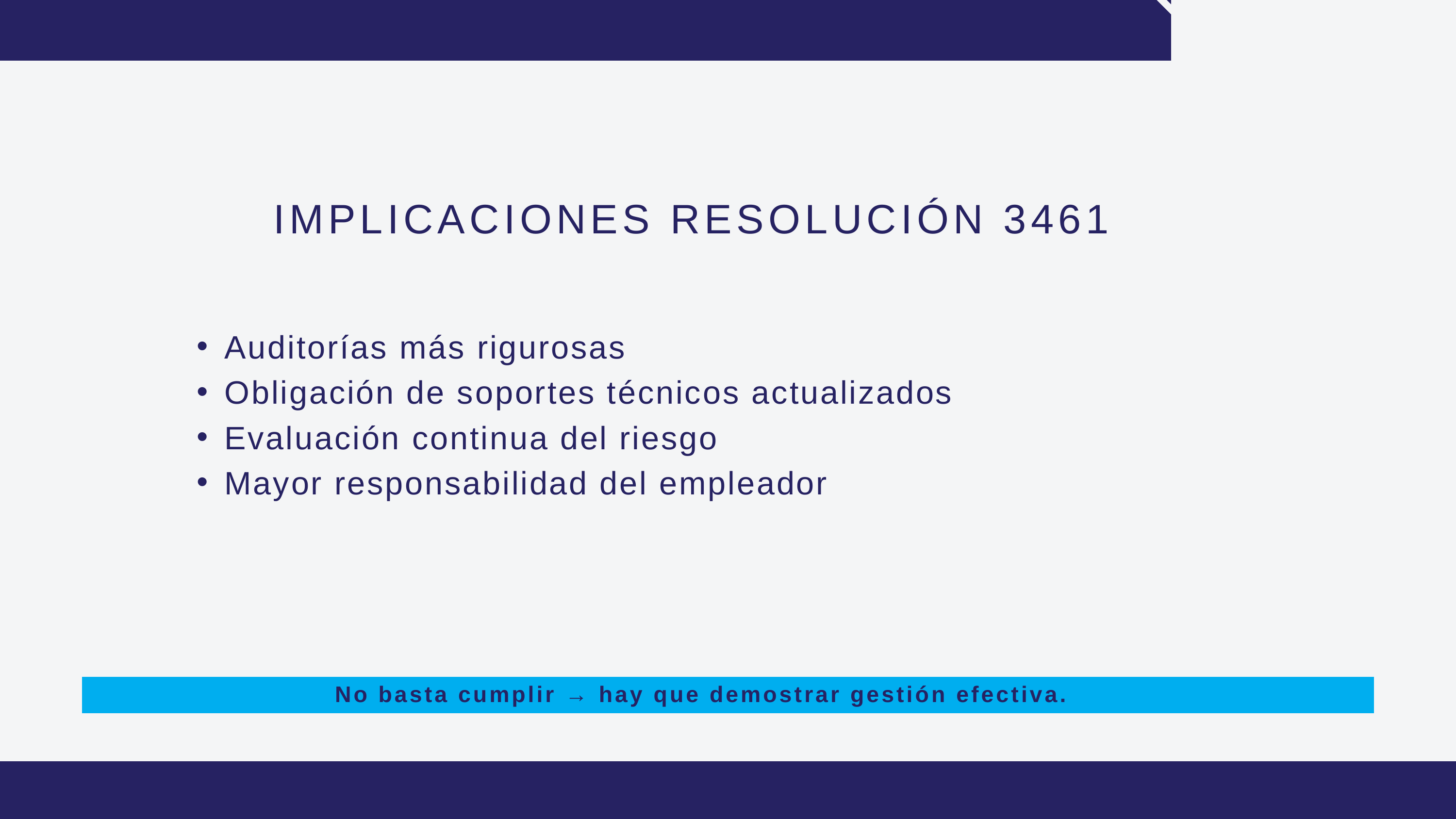

IMPLICACIONES RESOLUCIÓN 3461

Auditorías más rigurosas
Obligación de soportes técnicos actualizados
Evaluación continua del riesgo
Mayor responsabilidad del empleador

No basta cumplir → hay que demostrar gestión efectiva.